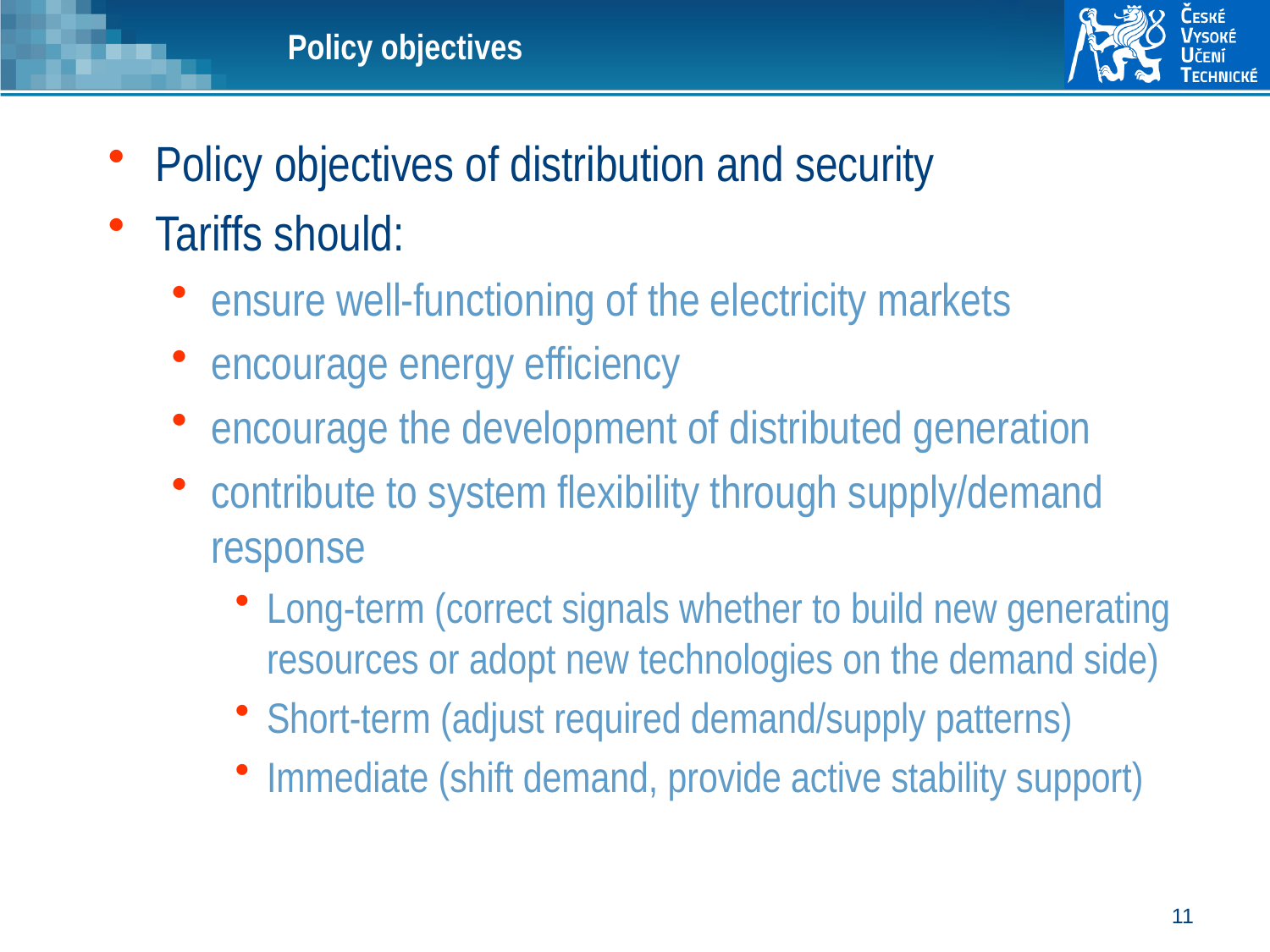

# Policy objectives
Policy objectives of distribution and security
Tariffs should:
ensure well‐functioning of the electricity markets
encourage energy efficiency
encourage the development of distributed generation
contribute to system flexibility through supply/demand response
Long-term (correct signals whether to build new generating resources or adopt new technologies on the demand side)
Short-term (adjust required demand/supply patterns)
Immediate (shift demand, provide active stability support)

11